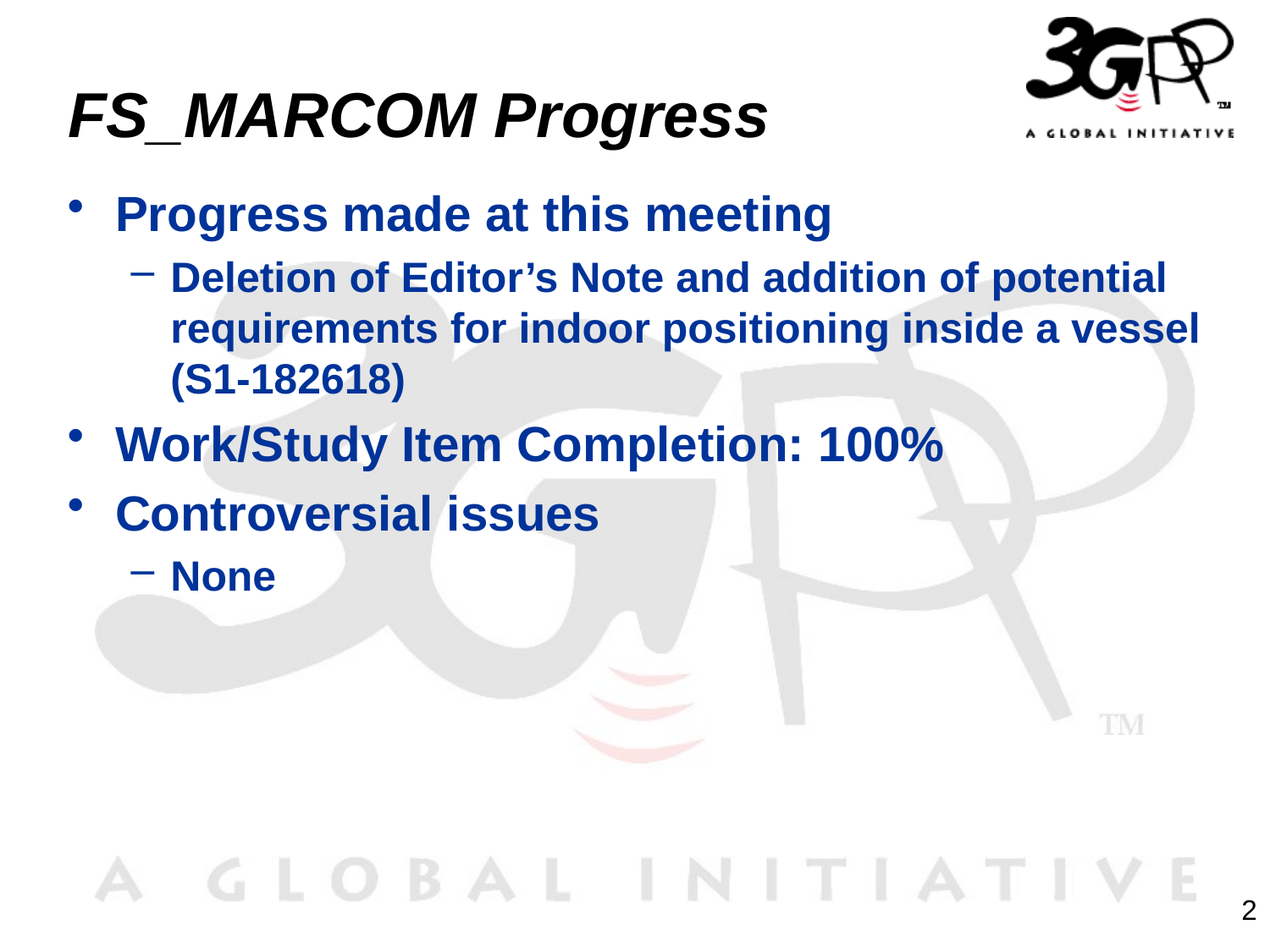

# FS_MARCOM Progress
Progress made at this meeting
Deletion of Editor’s Note and addition of potential requirements for indoor positioning inside a vessel (S1-182618)
Work/Study Item Completion: 100%
Controversial issues
None
2